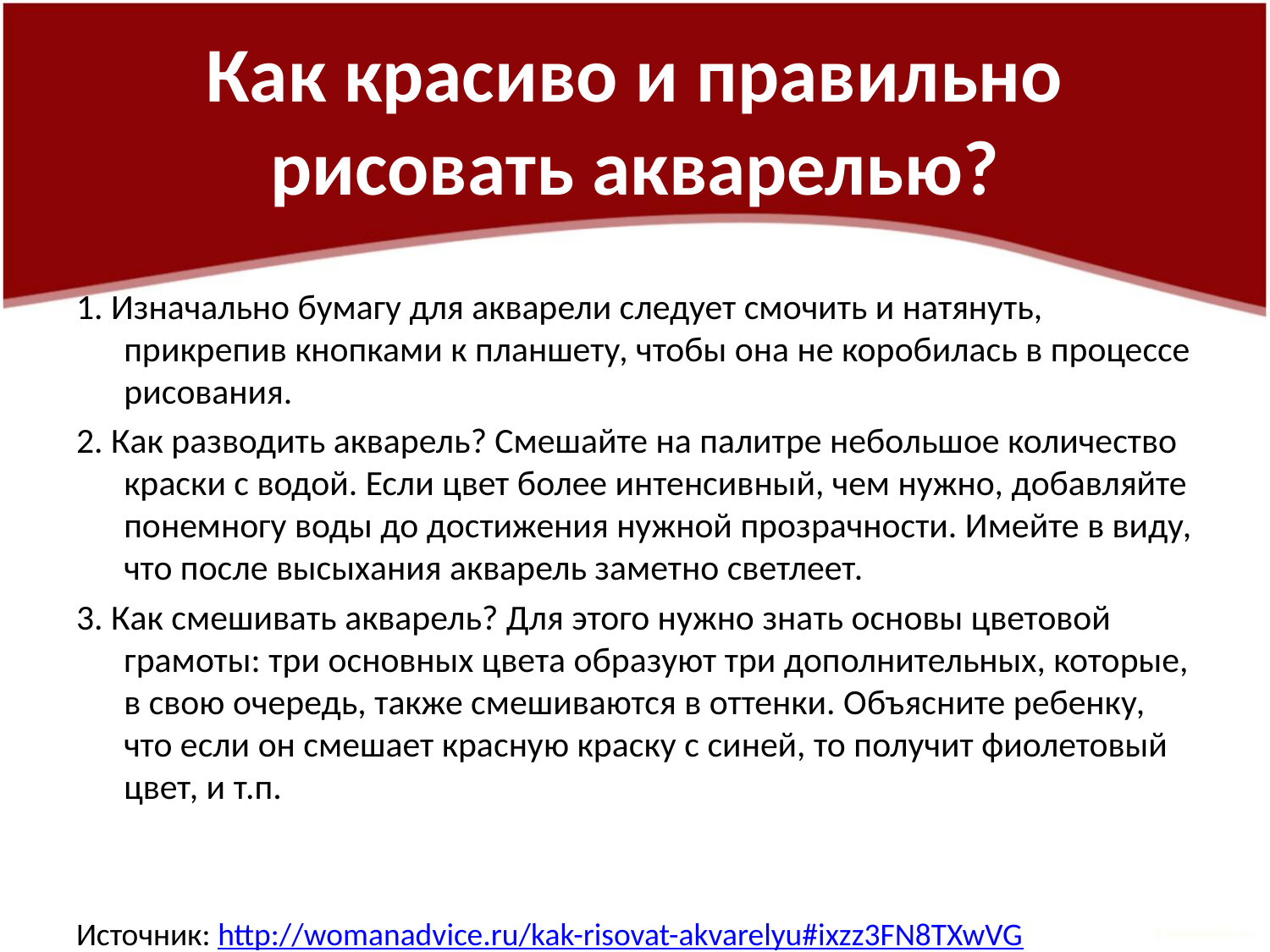

# Как красиво и правильно рисовать акварелью?
1. Изначально бумагу для акварели следует смочить и натянуть, прикрепив кнопками к планшету, чтобы она не коробилась в процессе рисования.
2. Как разводить акварель? Смешайте на палитре небольшое количество краски с водой. Если цвет более интенсивный, чем нужно, добавляйте понемногу воды до достижения нужной прозрачности. Имейте в виду, что после высыхания акварель заметно светлеет.
3. Как смешивать акварель? Для этого нужно знать основы цветовой грамоты: три основных цвета образуют три дополнительных, которые, в свою очередь, также смешиваются в оттенки. Объясните ребенку, что если он смешает красную краску с синей, то получит фиолетовый цвет, и т.п.
Источник: http://womanadvice.ru/kak-risovat-akvarelyu#ixzz3FN8TXwVG